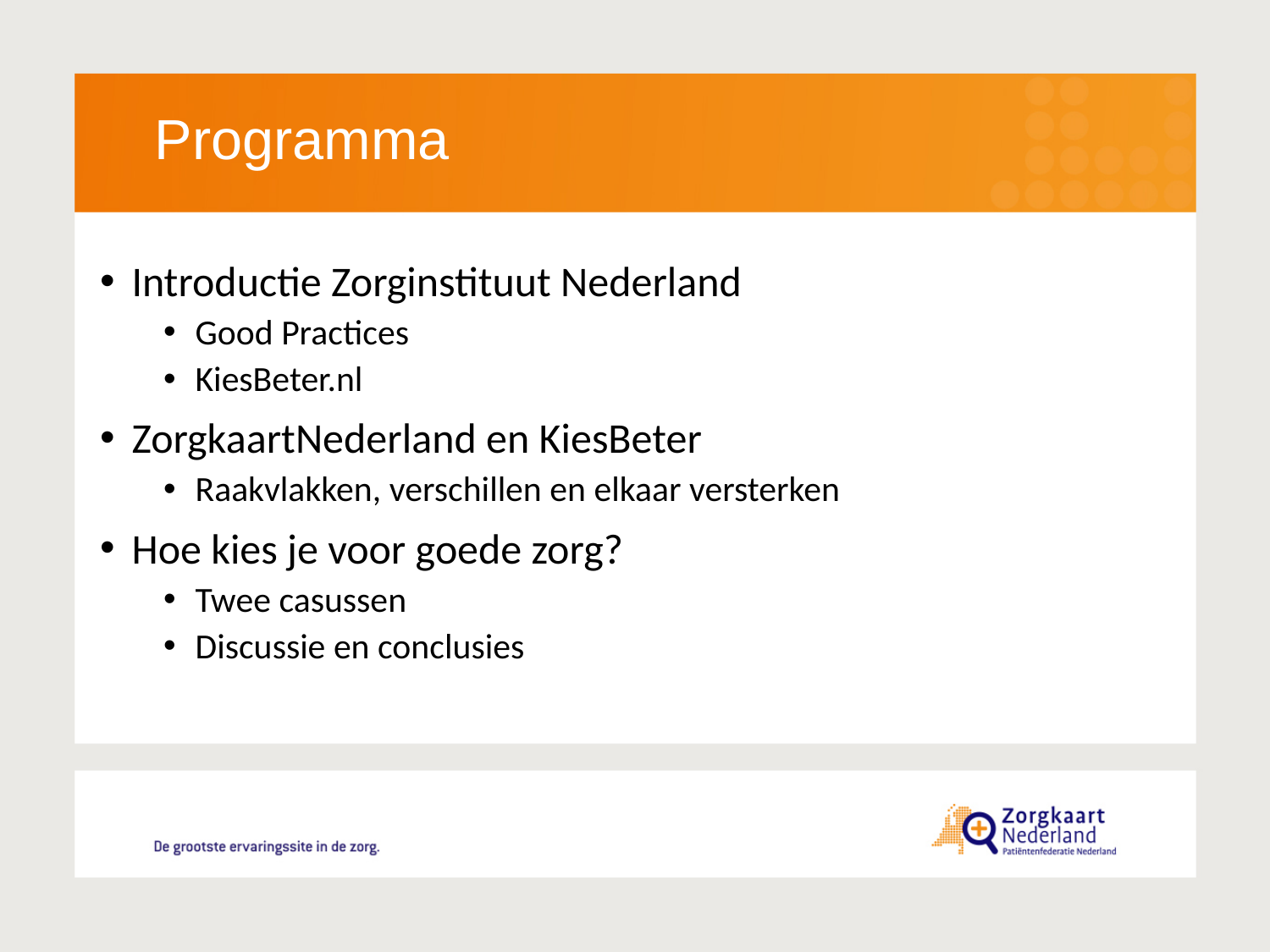

Programma
Introductie Zorginstituut Nederland
Good Practices
KiesBeter.nl
ZorgkaartNederland en KiesBeter
Raakvlakken, verschillen en elkaar versterken
Hoe kies je voor goede zorg?
Twee casussen
Discussie en conclusies